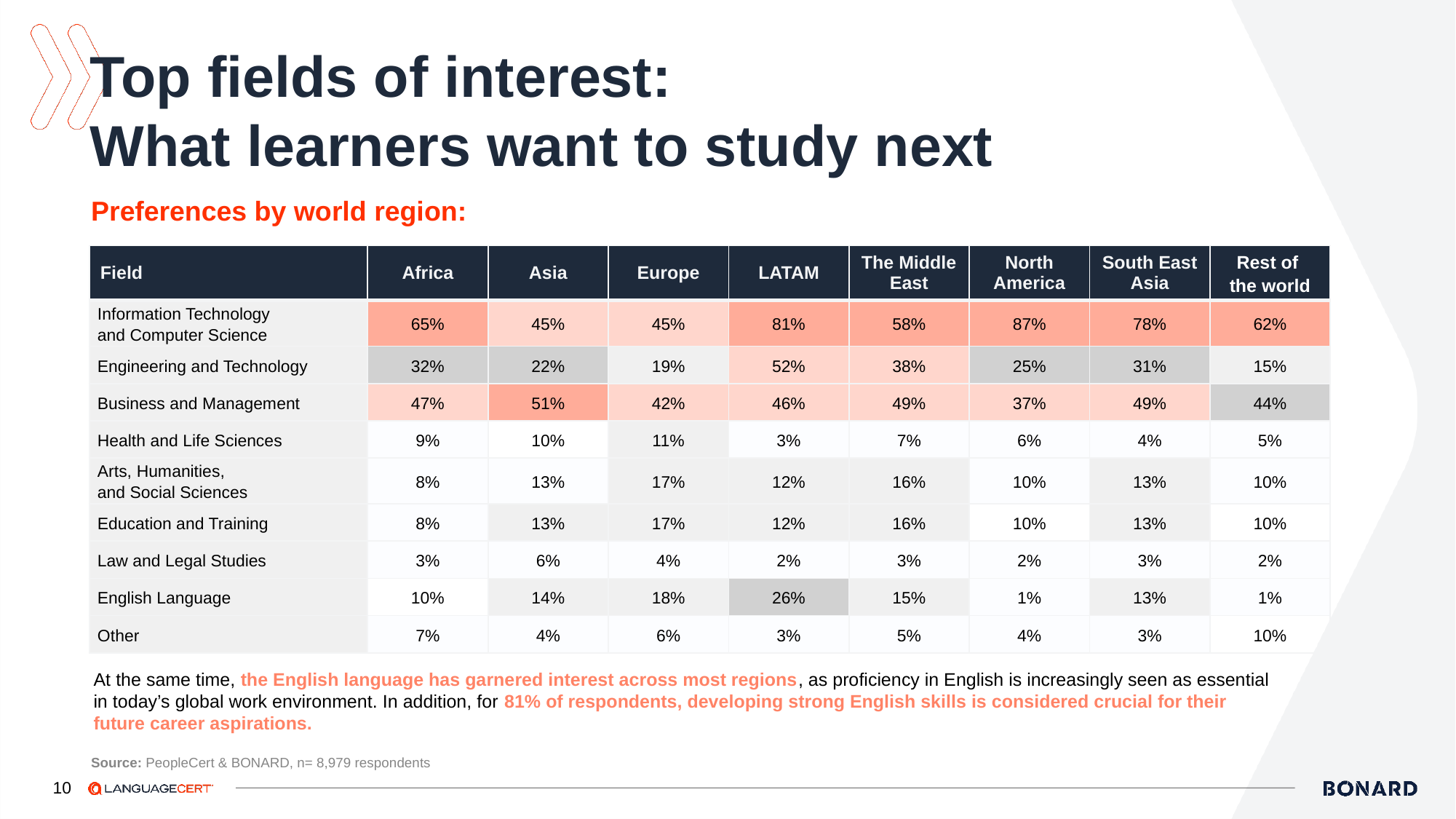

Top fields of interest:
What learners want to study next
Preferences by world region:

| Field | Africa | Asia | Europe | LATAM | The Middle East | North America | South East Asia | Rest of the world |
| --- | --- | --- | --- | --- | --- | --- | --- | --- |
| Information Technology and Computer Science | 65% | 45% | 45% | 81% | 58% | 87% | 78% | 62% |
| Engineering and Technology | 32% | 22% | 19% | 52% | 38% | 25% | 31% | 15% |
| Business and Management | 47% | 51% | 42% | 46% | 49% | 37% | 49% | 44% |
| Health and Life Sciences | 9% | 10% | 11% | 3% | 7% | 6% | 4% | 5% |
| Arts, Humanities, and Social Sciences | 8% | 13% | 17% | 12% | 16% | 10% | 13% | 10% |
| Education and Training | 8% | 13% | 17% | 12% | 16% | 10% | 13% | 10% |
| Law and Legal Studies | 3% | 6% | 4% | 2% | 3% | 2% | 3% | 2% |
| English Language | 10% | 14% | 18% | 26% | 15% | 1% | 13% | 1% |
| Other | 7% | 4% | 6% | 3% | 5% | 4% | 3% | 10% |
At the same time, the English language has garnered interest across most regions, as proficiency in English is increasingly seen as essential in today’s global work environment. In addition, for 81% of respondents, developing strong English skills is considered crucial for their future career aspirations.
Source: PeopleCert & BONARD, n= 8,979 respondents

10